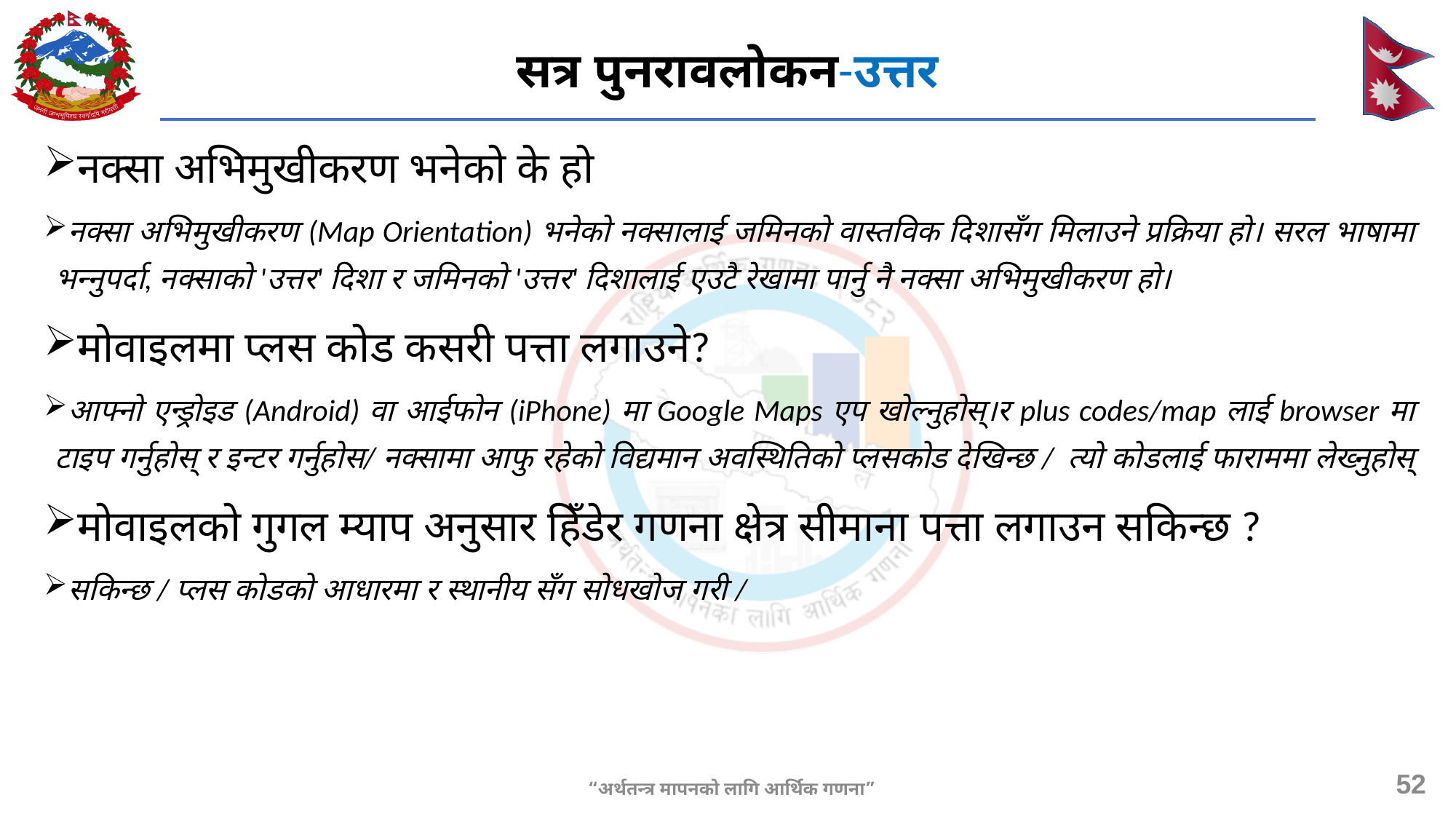

# सत्र पुनरावलोकन-उत्तर
नक्सा अभिमुखीकरण भनेको के हो
नक्सा अभिमुखीकरण (Map Orientation) भनेको नक्सालाई जमिनको वास्तविक दिशासँग मिलाउने प्रक्रिया हो। सरल भाषामा भन्नुपर्दा, नक्साको 'उत्तर' दिशा र जमिनको 'उत्तर' दिशालाई एउटै रेखामा पार्नु नै नक्सा अभिमुखीकरण हो।
मोवाइलमा प्लस कोड कसरी पत्ता लगाउने?
आफ्नो एन्ड्रोइड (Android) वा आईफोन (iPhone) मा Google Maps एप खोल्नुहोस्।र plus codes/map लाई browser मा टाइप गर्नुहोस् र इन्टर गर्नुहोस/ नक्सामा आफु रहेको विद्यमान अवस्थितिको प्लसकोड देखिन्छ /  त्यो कोडलाई फाराममा लेख्नुहोस्
मोवाइलको गुगल म्याप अनुसार हिँडेर गणना क्षेत्र सीमाना पत्ता लगाउन सकिन्छ ?
सकिन्छ / प्लस कोडको आधारमा र स्थानीय सँग सोधखोज गरी /

52
“अर्थतन्त्र मापनको लागि आर्थिक गणना”